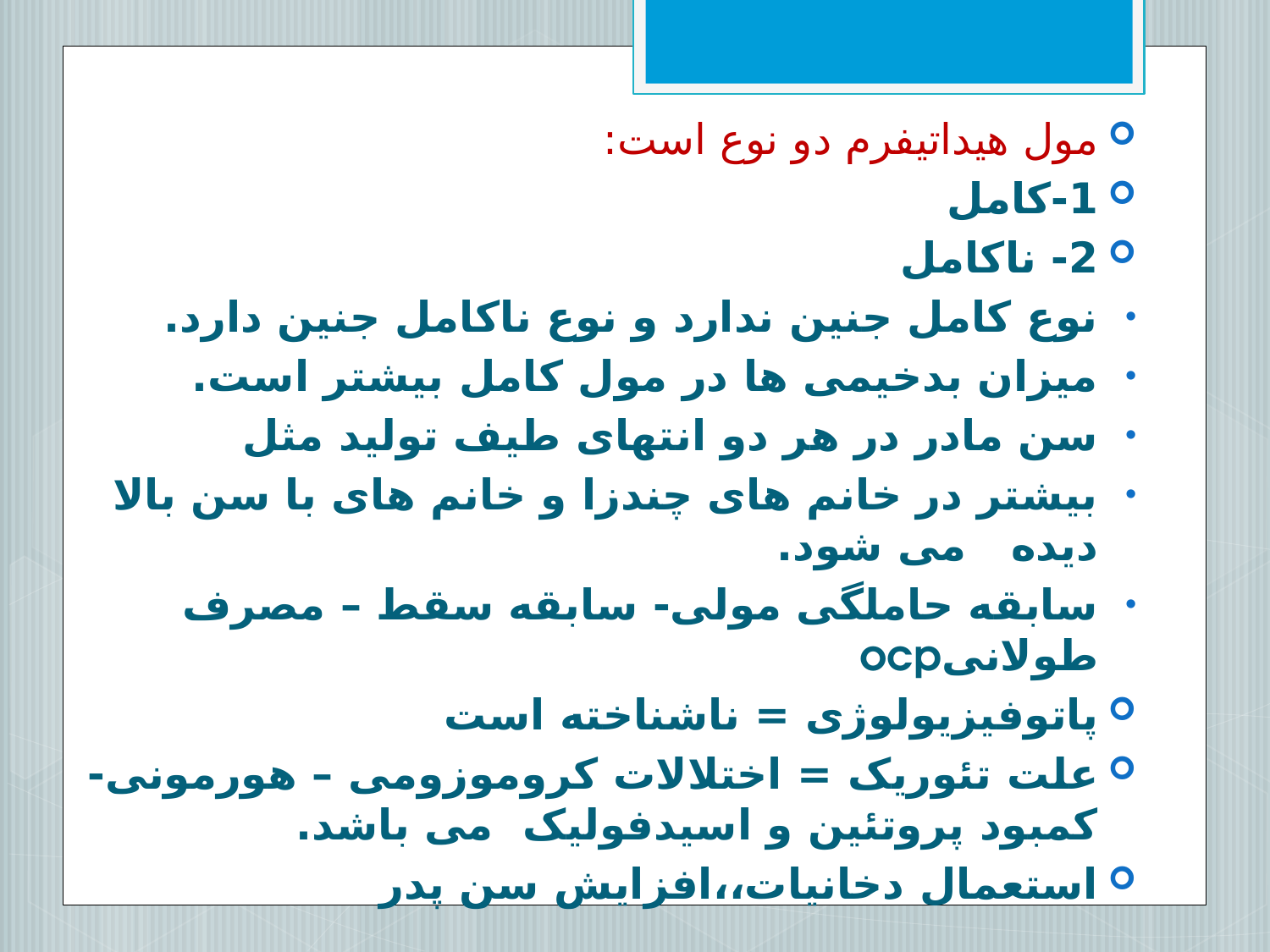

مول هیداتیفرم دو نوع است:
1-کامل
2- ناکامل
نوع کامل جنین ندارد و نوع ناکامل جنین دارد.
میزان بدخیمی ها در مول کامل بیشتر است.
سن مادر در هر دو انتهای طیف تولید مثل
بیشتر در خانم های چندزا و خانم های با سن بالا دیده   می شود.
سابقه حاملگی مولی- سابقه سقط – مصرف طولانیocp
پاتوفیزیولوژی = ناشناخته است
علت تئوریک = اختلالات کروموزومی – هورمونی- کمبود پروتئین و اسیدفولیک  می باشد.
استعمال دخانیات،،افزایش سن پدر